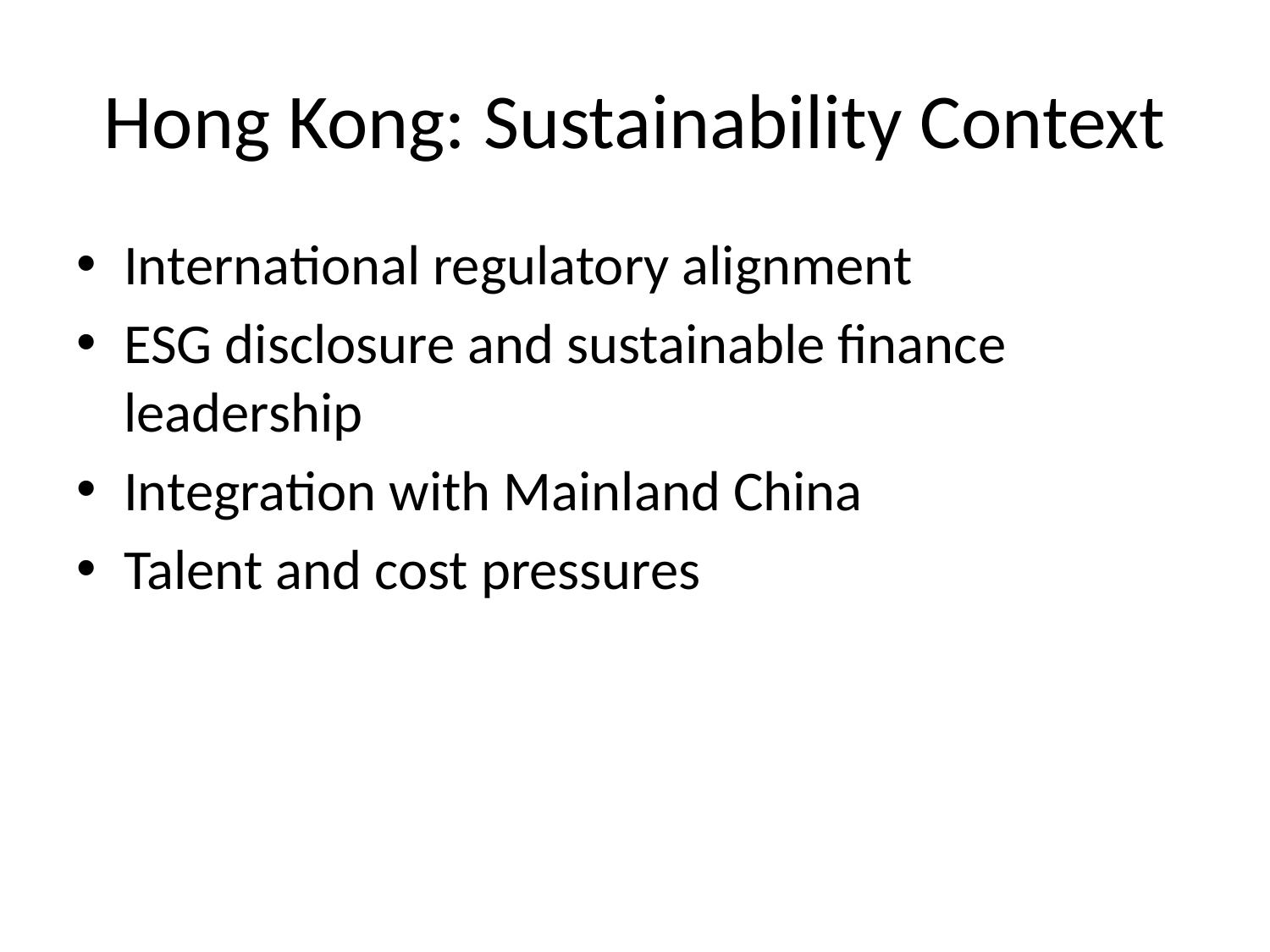

# Hong Kong: Sustainability Context
International regulatory alignment
ESG disclosure and sustainable finance leadership
Integration with Mainland China
Talent and cost pressures